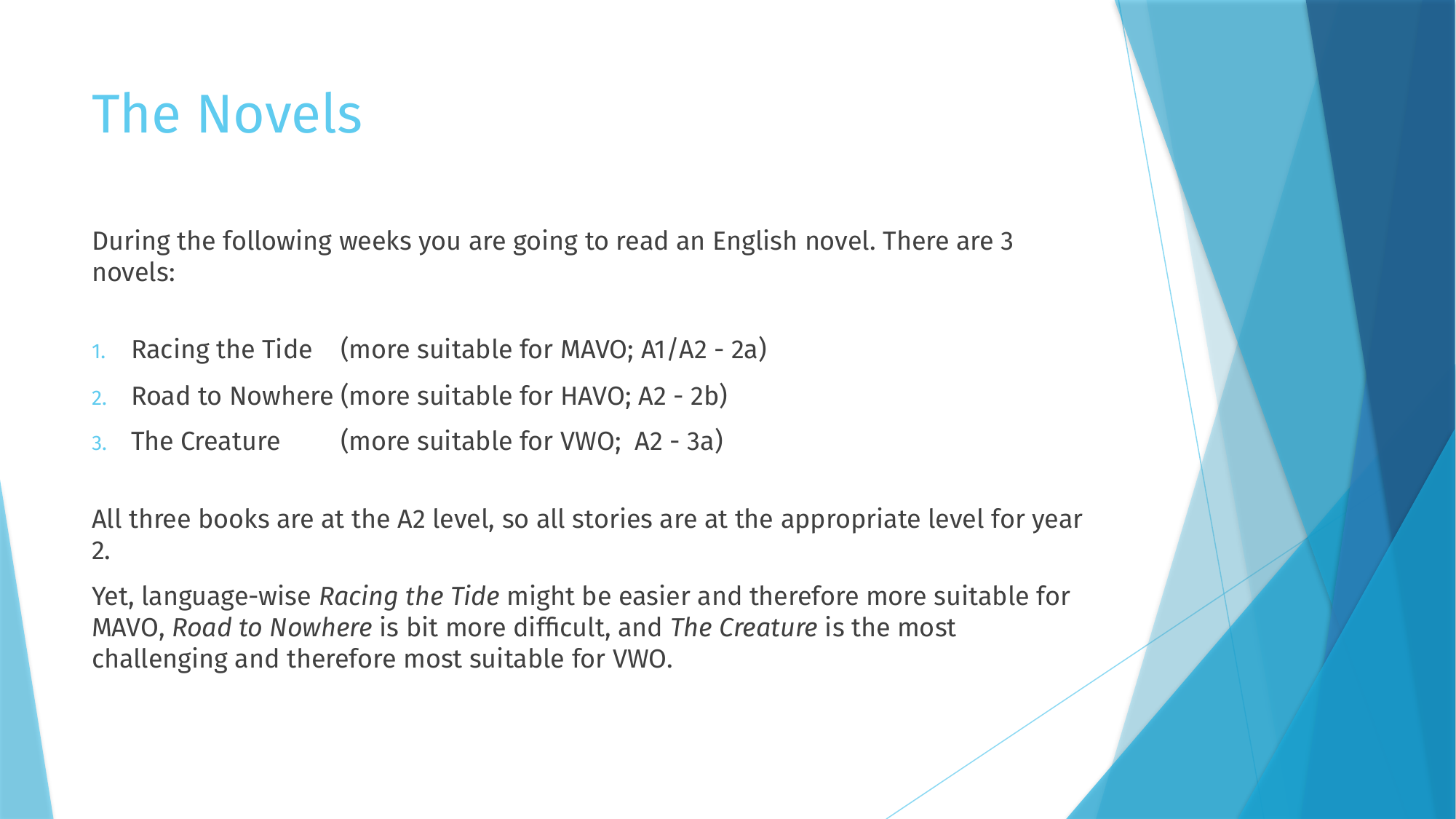

# The Novels
During the following weeks you are going to read an English novel. There are 3 novels:
Racing the Tide		(more suitable for MAVO; A1/A2 - 2a)
Road to Nowhere		(more suitable for HAVO; A2 - 2b)
The Creature			(more suitable for VWO;  A2 - 3a)
All three books are at the A2 level, so all stories are at the appropriate level for year 2.
Yet, language-wise Racing the Tide might be easier and therefore more suitable for MAVO, Road to Nowhere is bit more difficult, and The Creature is the most challenging and therefore most suitable for VWO.